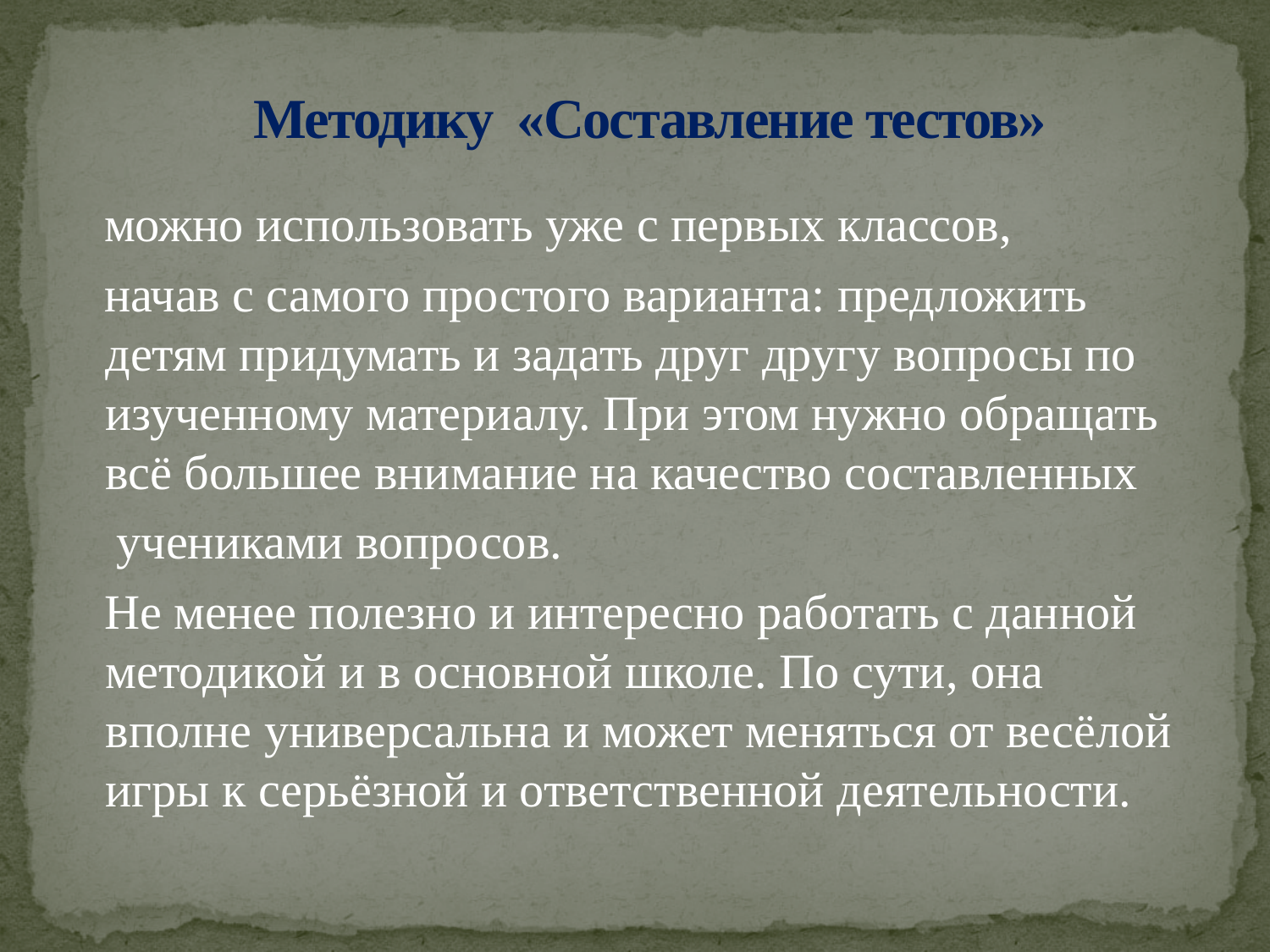

# Методику  «Составление тестов»
   можно использовать уже с первых классов,
   начав с самого простого варианта: предложить детям придумать и задать друг другу вопросы по изученному материалу. При этом нужно обращать всё большее внимание на качество составленных
    учениками вопросов.
   Не менее полезно и интересно работать с данной методикой и в основной школе. По сути, она вполне универсальна и может меняться от весёлой игры к серьёзной и ответственной деятельности.